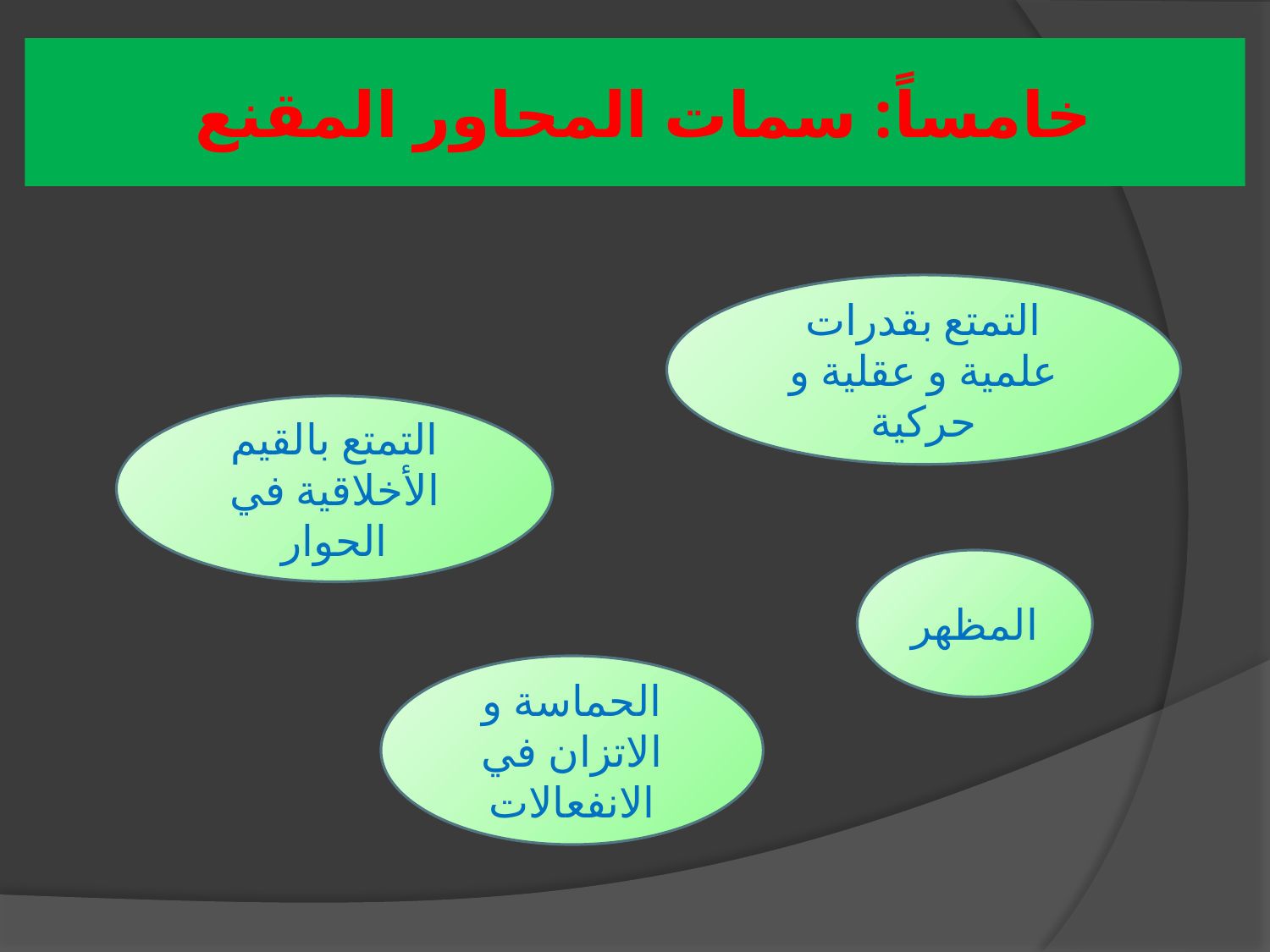

# خامساً: سمات المحاور المقنع

التمتع بقدرات علمية و عقلية و حركية
التمتع بالقيم الأخلاقية في الحوار
المظهر
الحماسة و الاتزان في الانفعالات